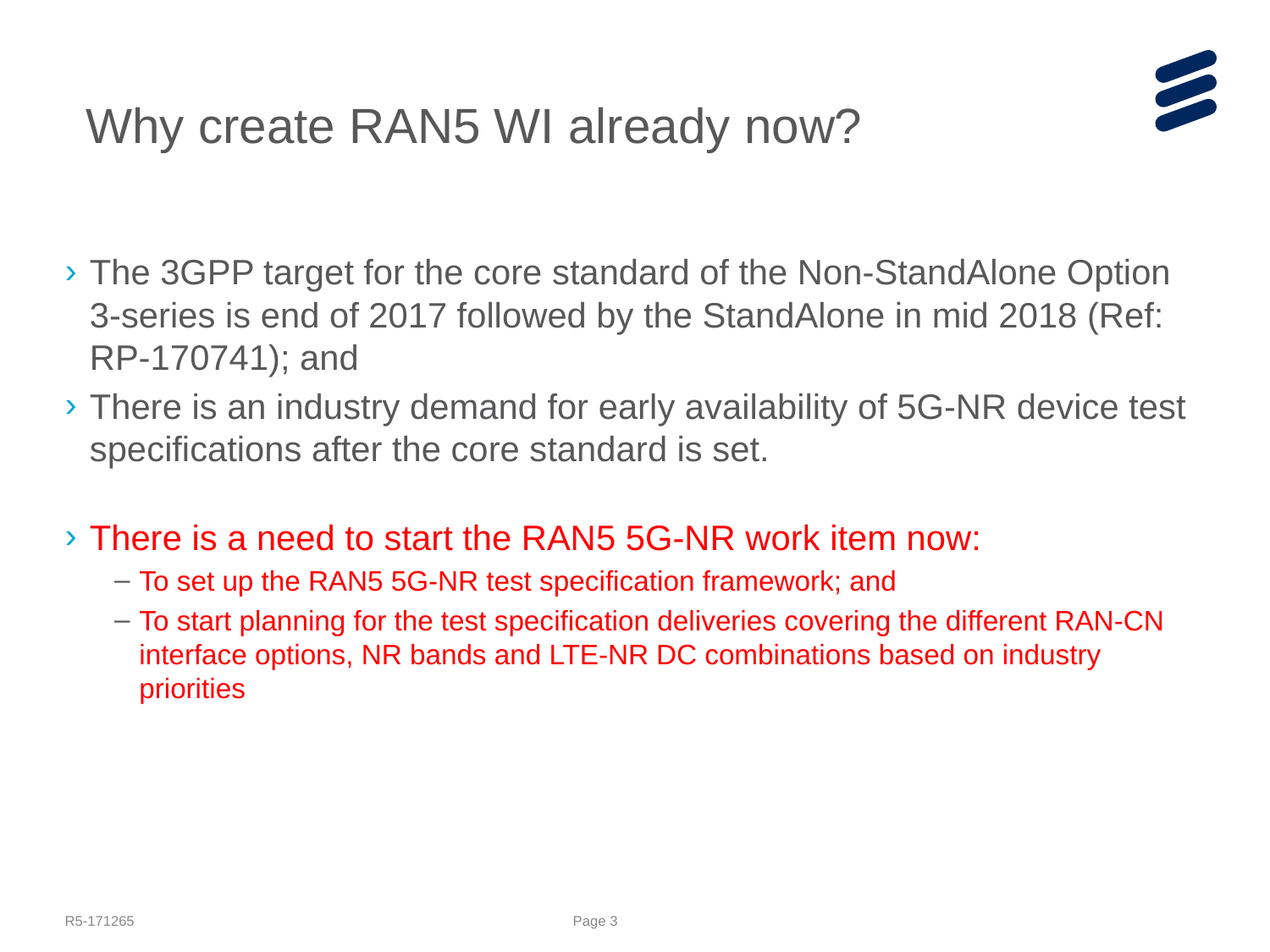

Why create RAN5 WI already now?
The 3GPP target for the core standard of the Non-StandAlone Option 3-series is end of 2017 followed by the StandAlone in mid 2018 (Ref: RP-170741); and
There is an industry demand for early availability of 5G-NR device test specifications after the core standard is set.

There is a need to start the RAN5 5G-NR work item now:
To set up the RAN5 5G-NR test specification framework; and
To start planning for the test specification deliveries covering the different RAN-CN interface options, NR bands and LTE-NR DC combinations based on industry priorities